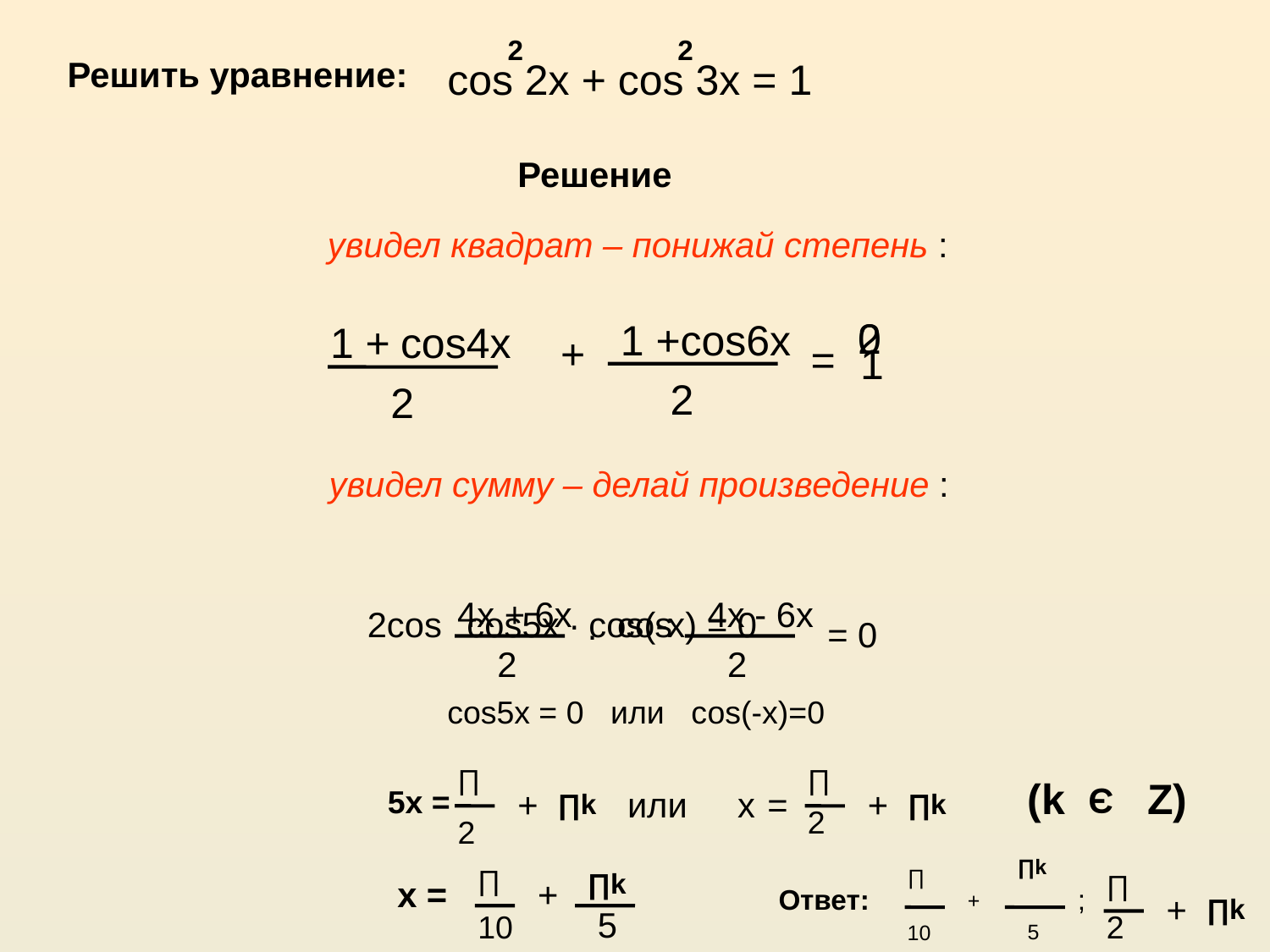

2
2
Решить уравнение:
cos 2x + cos 3x = 1
Решение
увидел квадрат – понижай степень :

1
2
0
1 +
cos6x
1 +
cos4x
+
=

2
2
увидел сумму – делай произведение :

4x + 6x
4x - 6x
2cos
cos5x ∙ cos(-x) = 0
cos
∙
= 0

2

2
cos5x = 0   или   сos(-x)=0
∏
∏
∏k
∏k
(k       Z)
5x =
+
или
x
=
+
Э
2
2

∏k
∏k
∏
∏
∏
x =
+
∏k
Ответ:
;
+
+
5
10
2

5
10